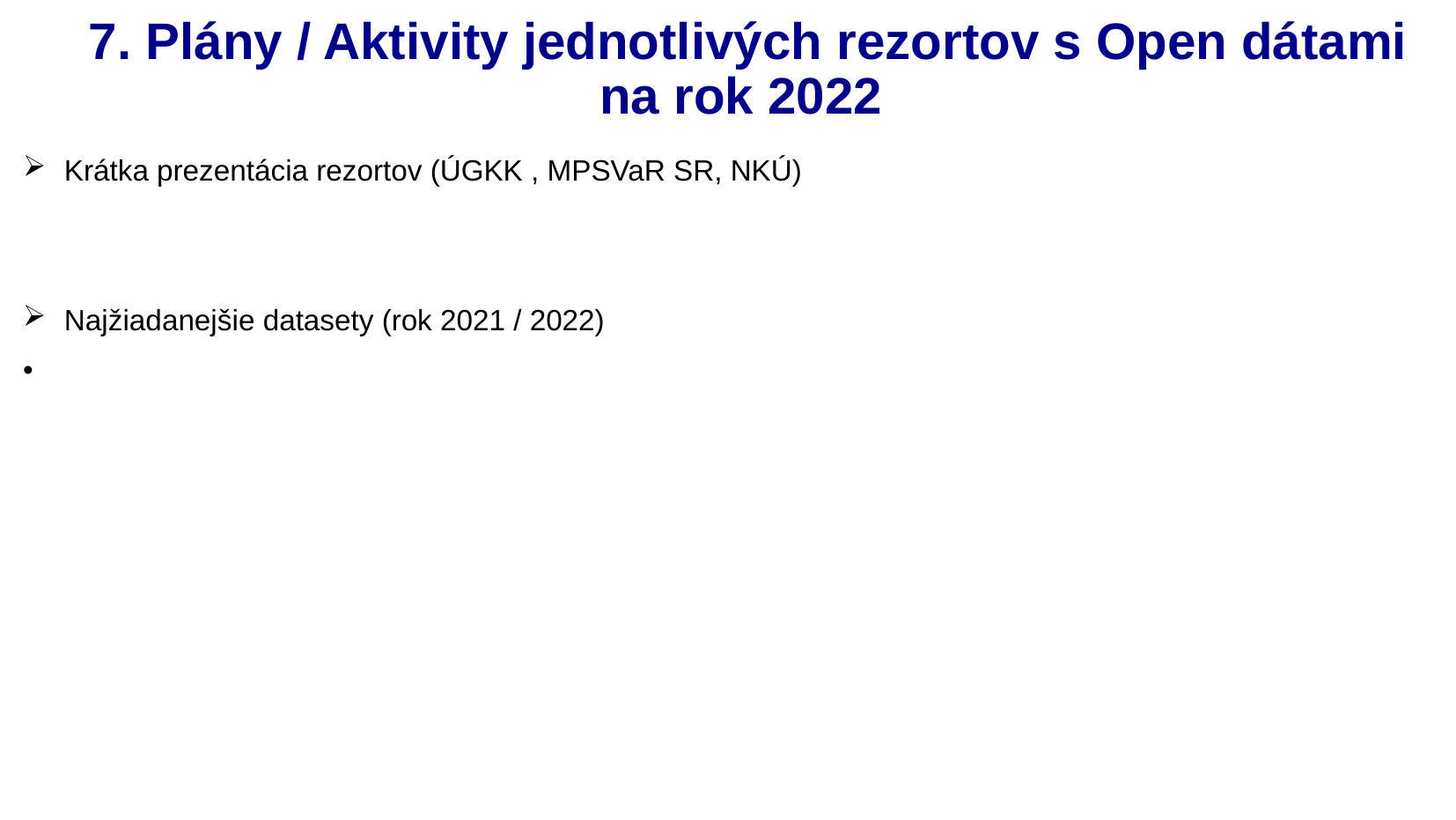

# 7. Plány / Aktivity jednotlivých rezortov s Open dátami na rok 2022
Krátka prezentácia rezortov (ÚGKK , MPSVaR SR, NKÚ)

Najžiadanejšie datasety (rok 2021 / 2022)